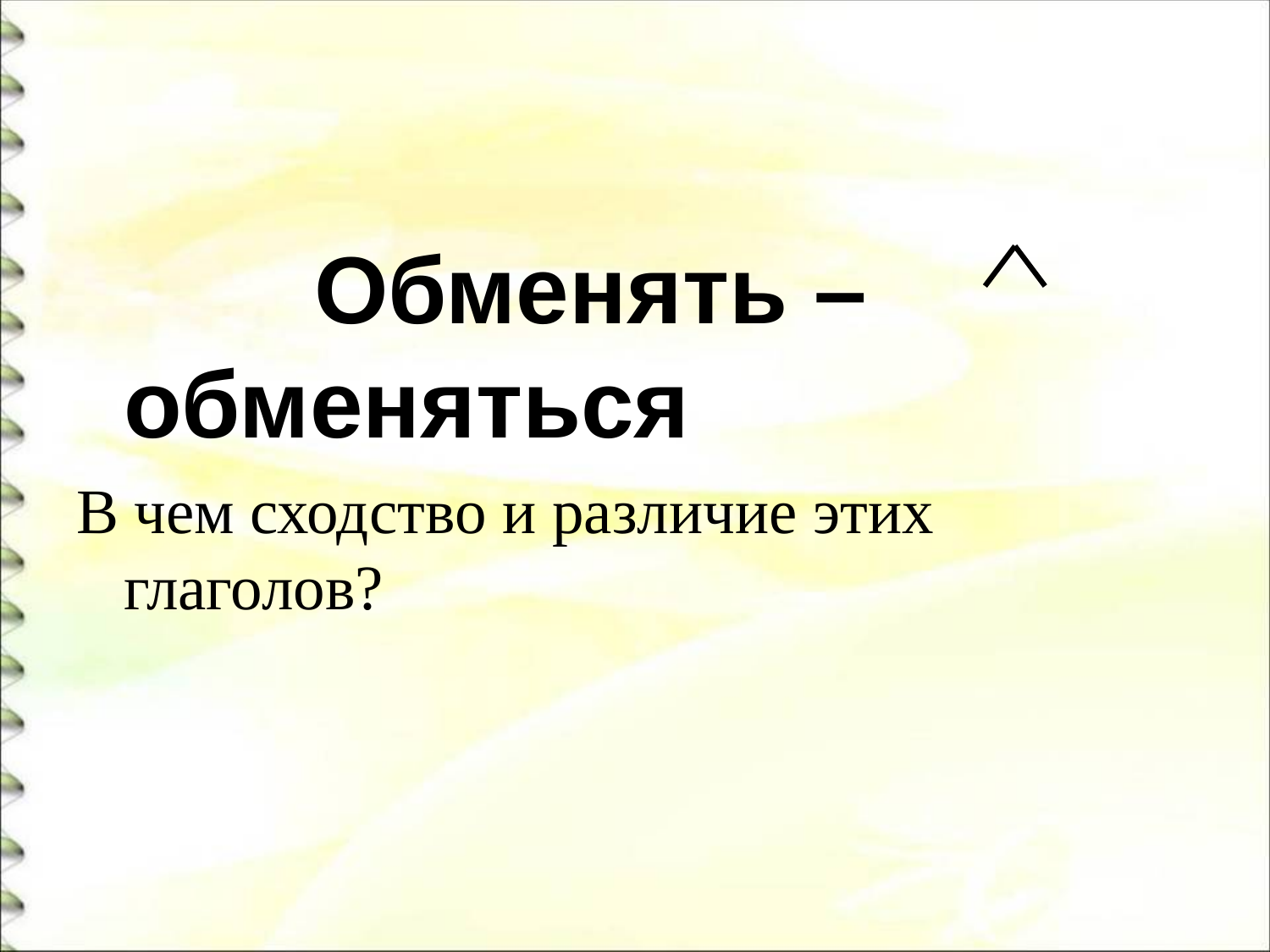

#
         Обменять – обменяться
В чем сходство и различие этих глаголов?